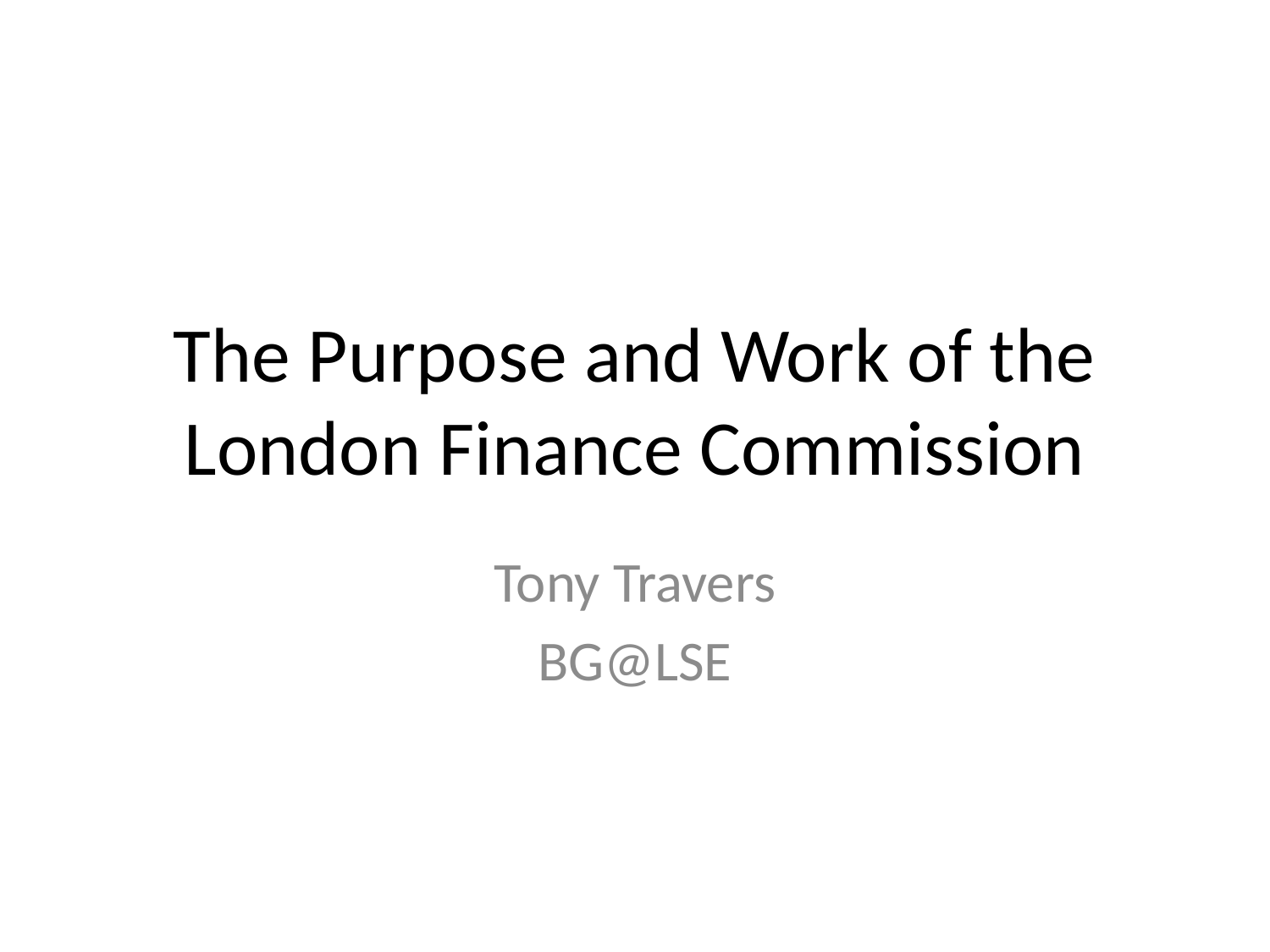

# The Purpose and Work of the London Finance Commission
Tony Travers
BG@LSE